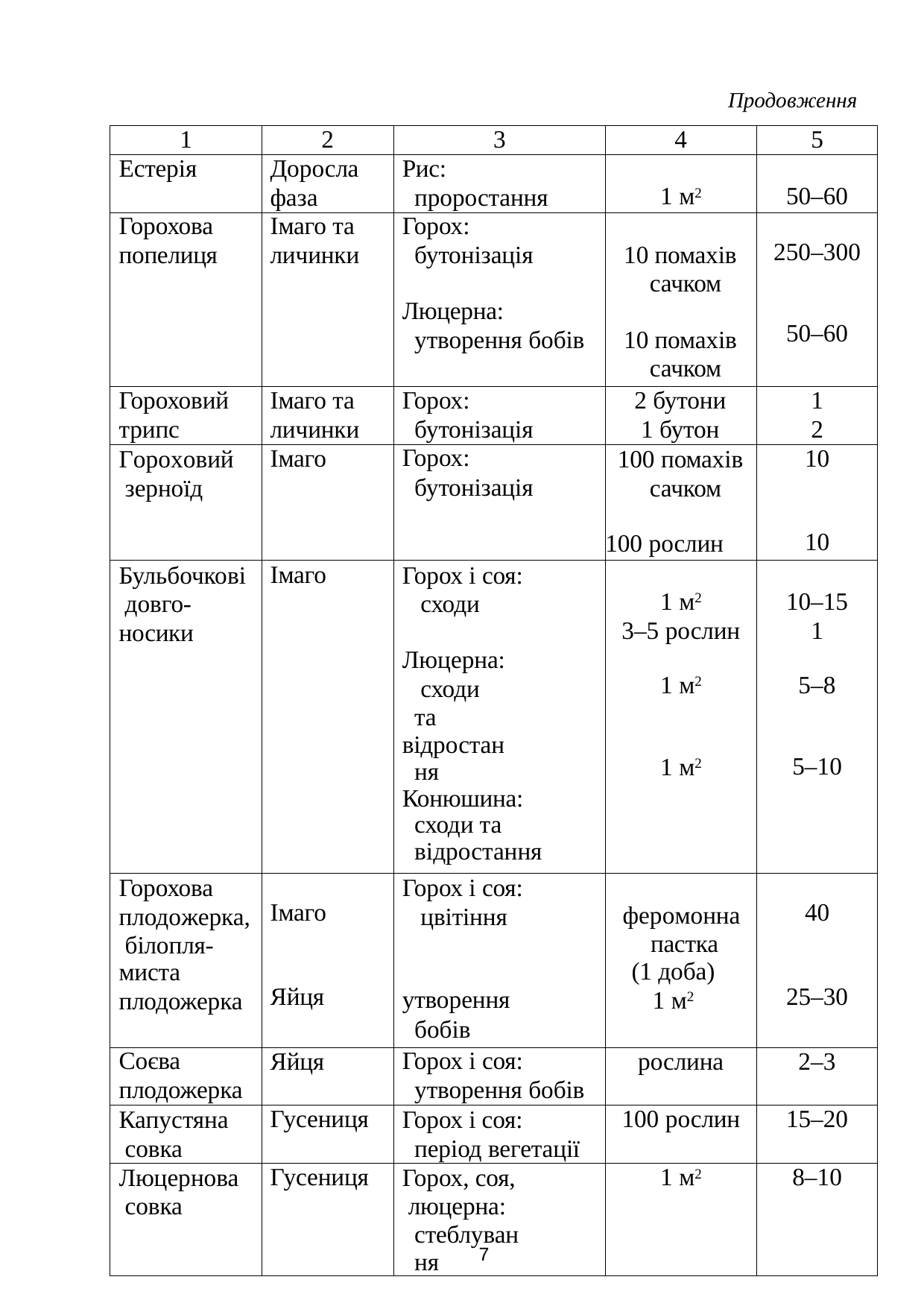

Продовження
| 1 | 2 | 3 | 4 | 5 |
| --- | --- | --- | --- | --- |
| Естерія | Доросла фаза | Рис: проростання | 1 м2 | 50–60 |
| Горохова попелиця | Імаго та личинки | Горох: бутонізація Люцерна: утворення бобів | 10 помахів сачком 10 помахів сачком | 250–300 50–60 |
| Гороховий трипс | Імаго та личинки | Горох: бутонізація | 2 бутони 1 бутон | 1 2 |
| Гороховий зерноїд | Імаго | Горох: бутонізація | 100 помахів сачком 100 рослин | 10 10 |
| Бульбочкові довго- носики | Імаго | Горох і соя: сходи Люцерна: сходи та відростання Конюшина: сходи та відростання | 1 м2 3–5 рослин 1 м2 1 м2 | 10–15 1 5–8 5–10 |
| Горохова плодожерка, білопля- миста плодожерка | Імаго Яйця | Горох і соя: цвітіння утворення бобів | феромонна пастка (1 доба) 1 м2 | 40 25–30 |
| Соєва плодожерка | Яйця | Горох і соя: утворення бобів | рослина | 2–3 |
| Капустяна совка | Гусениця | Горох і соя: період вегетації | 100 рослин | 15–20 |
| Люцернова совка | Гусениця | Горох, соя, люцерна: стеблування | 1 м2 | 8–10 |
7